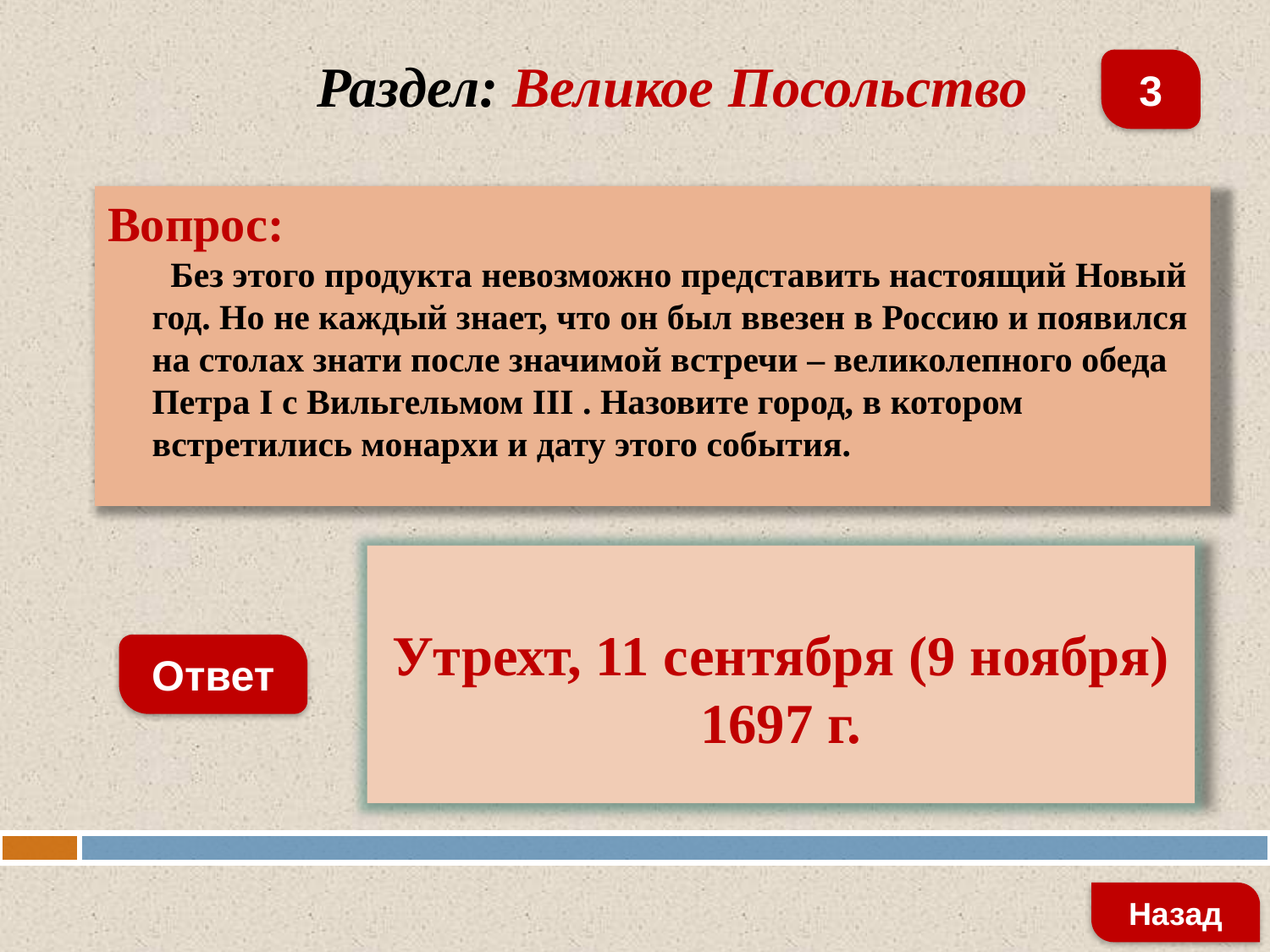

3
Раздел: Великое Посольство
Вопрос:
         Без этого продукта невозможно представить настоящий Новый год. Но не каждый знает, что он был ввезен в Россию и появился на столах знати после значимой встречи – великолепного обеда Петра I с Вильгельмом III . Назовите город, в котором встретились монархи и дату этого события.

Утрехт, 11 сентября (9 ноября) 1697 г.
Ответ

Назад